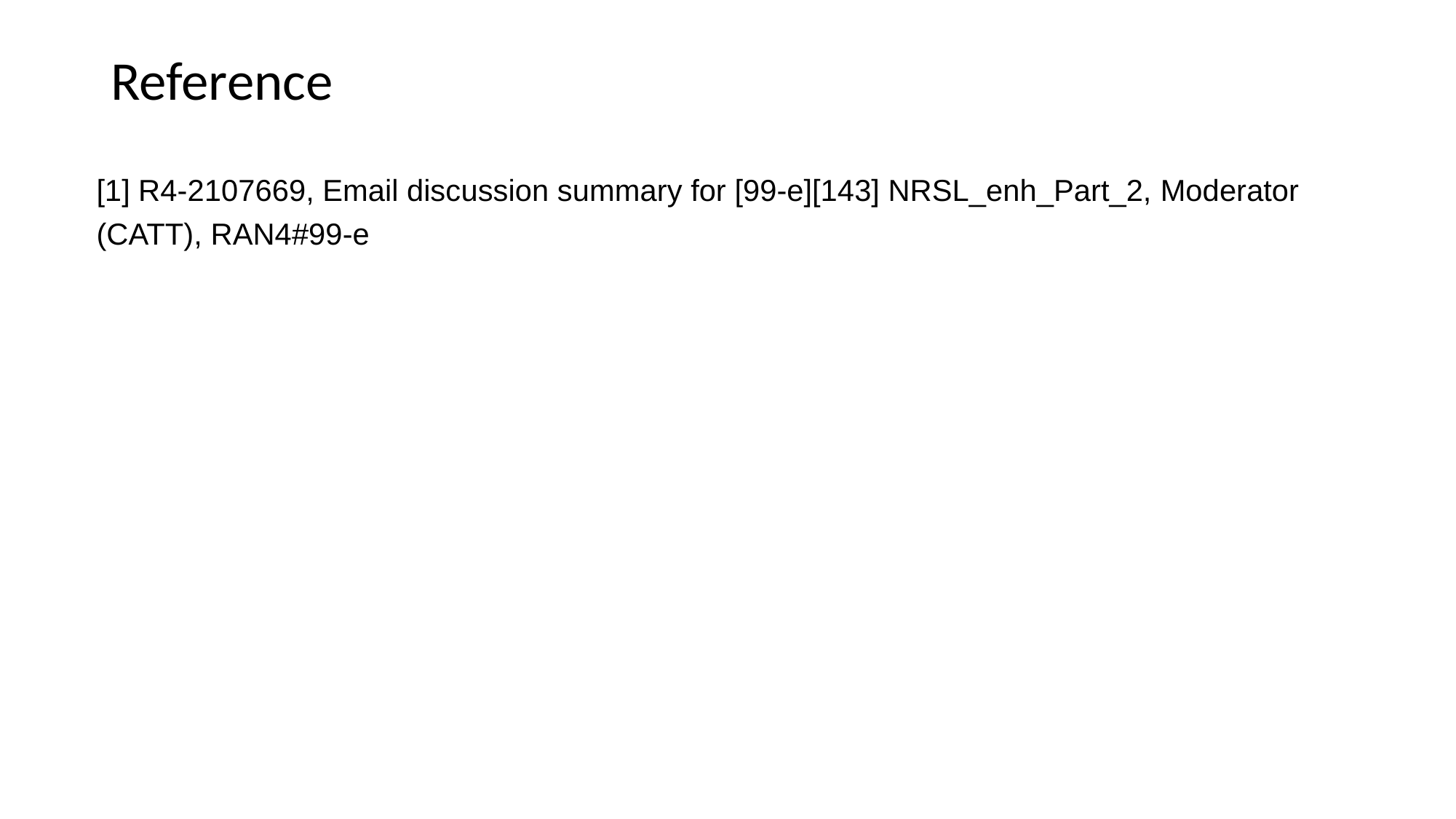

# Reference
[1] R4-2107669, Email discussion summary for [99-e][143] NRSL_enh_Part_2, Moderator (CATT), RAN4#99-e